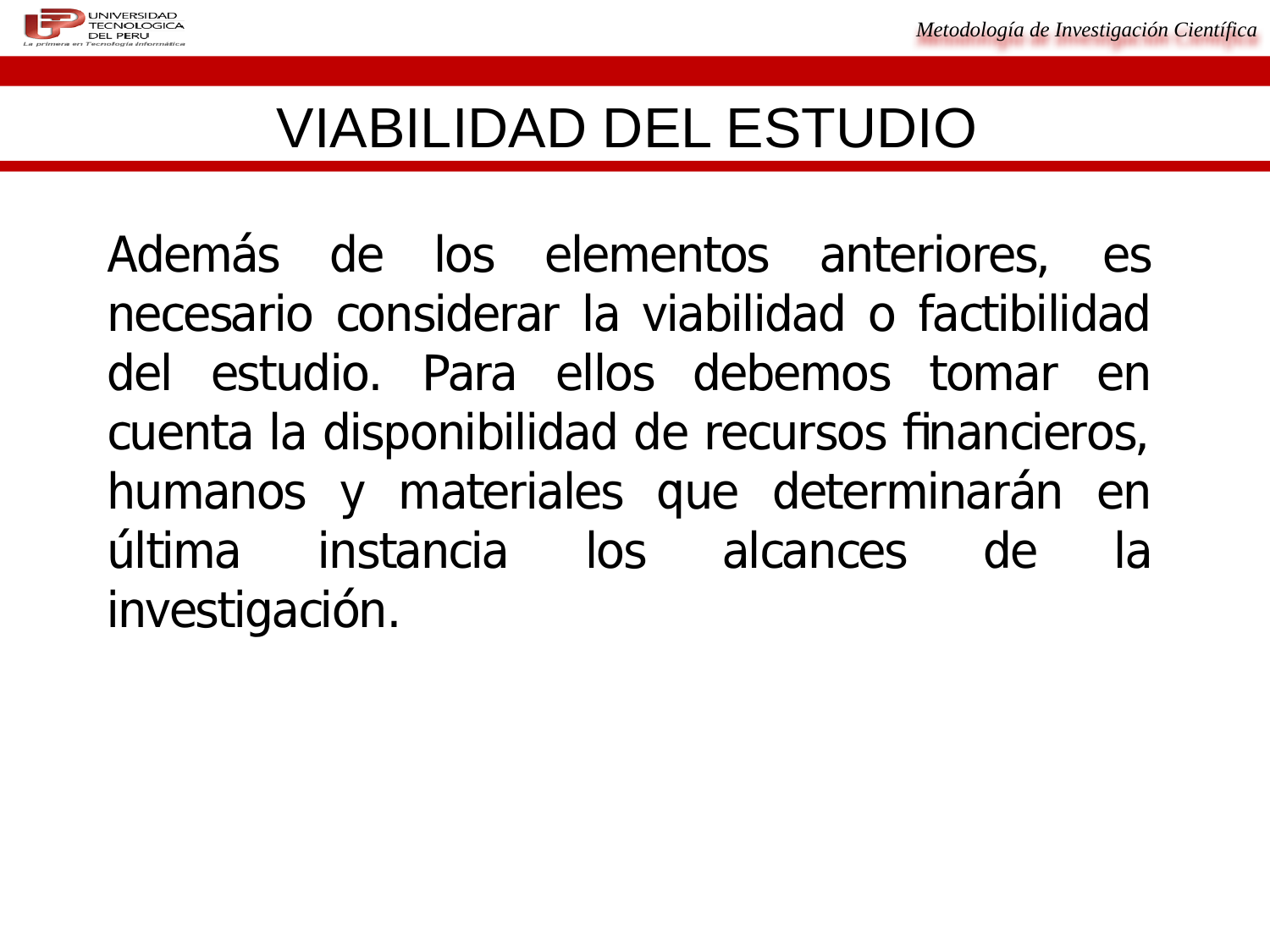

VIABILIDAD DEL ESTUDIO
Además de los elementos anteriores, es necesario considerar la viabilidad o factibilidad del estudio. Para ellos debemos tomar en cuenta la disponibilidad de recursos financieros, humanos y materiales que determinarán en última instancia los alcances de la investigación.